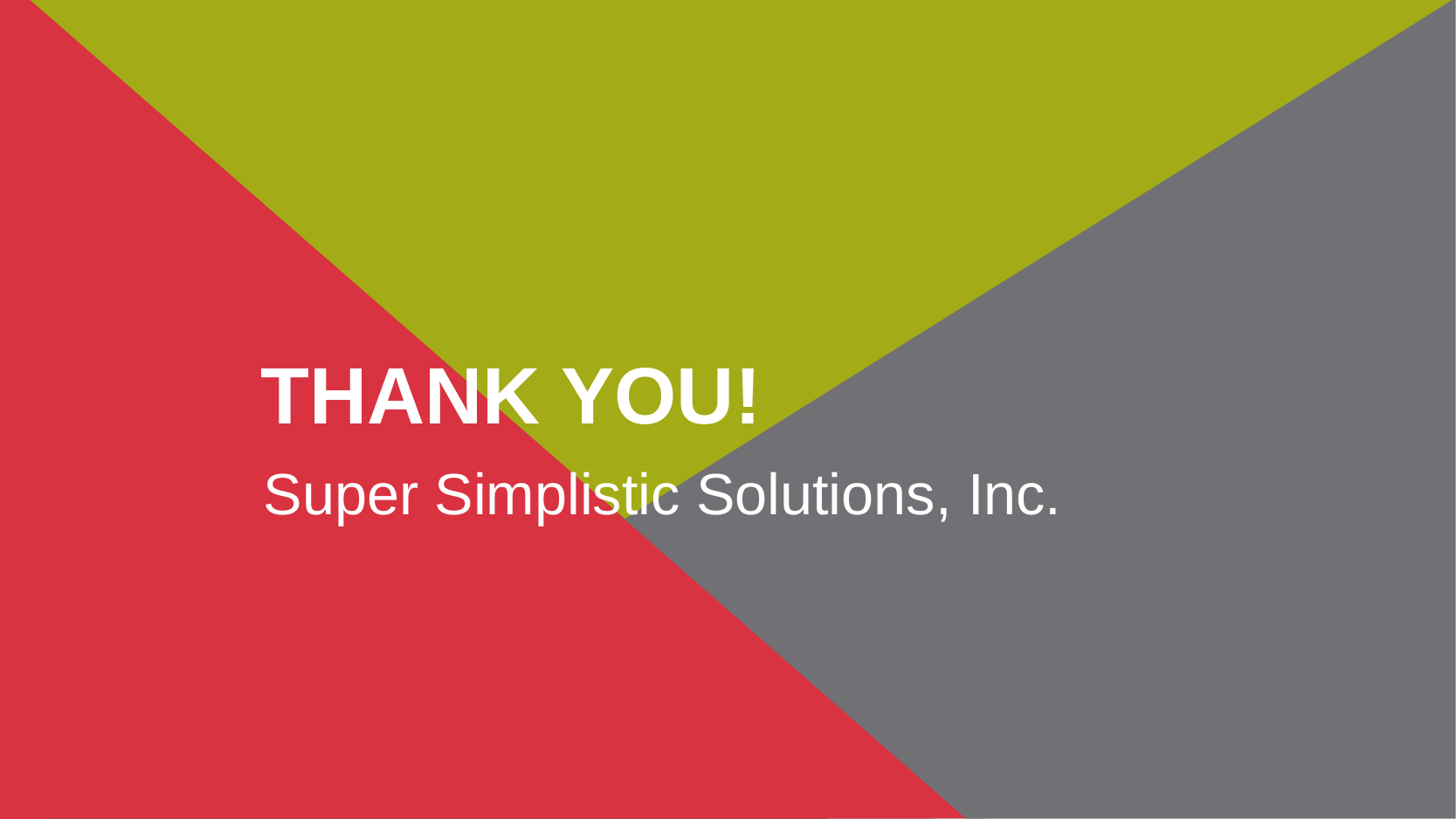

# THANK YOU!
Super Simplistic Solutions, Inc.